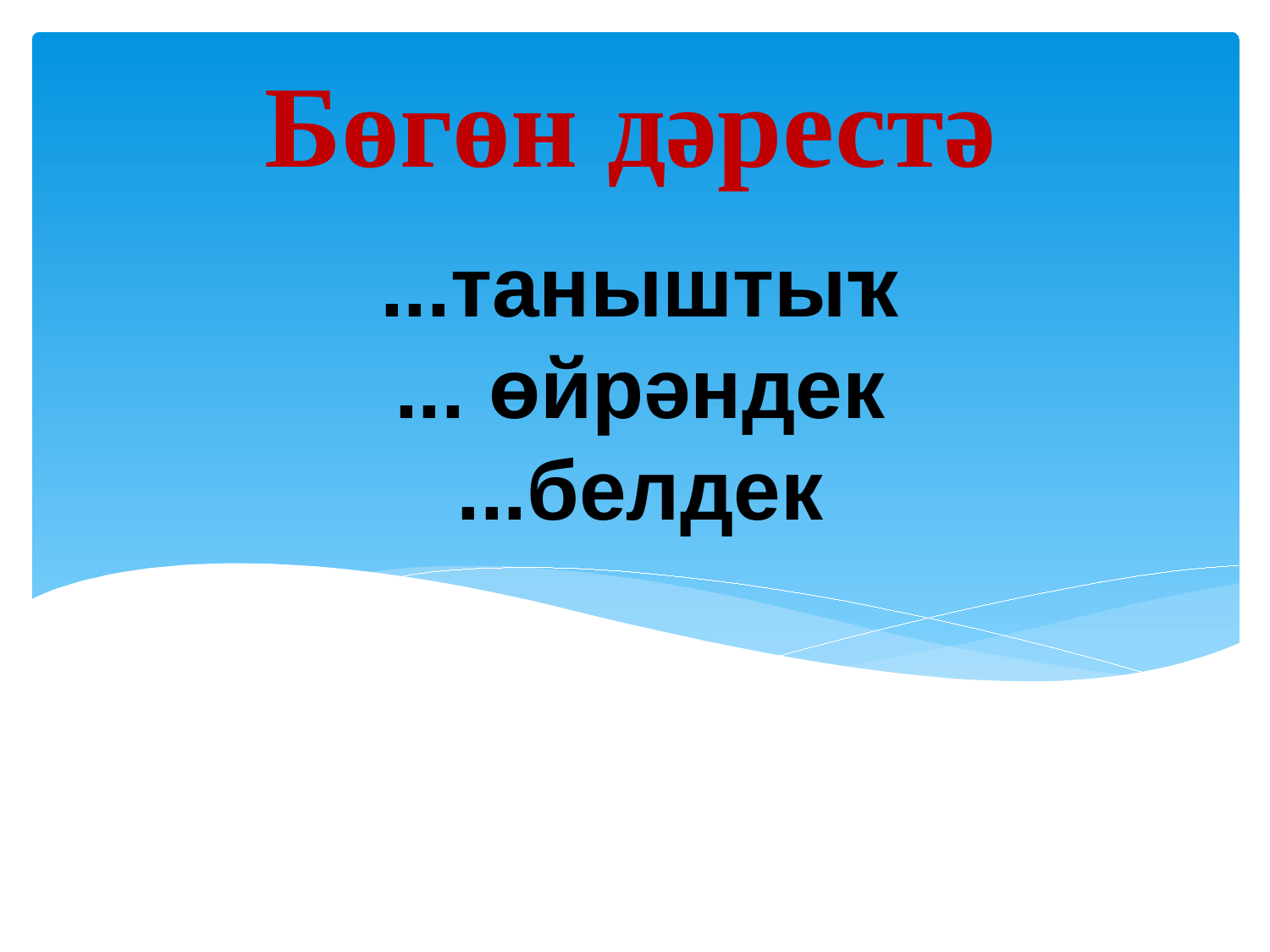

Бөгөн дәрестә
# ...таныштыҡ ... өйрәндек ...белдек